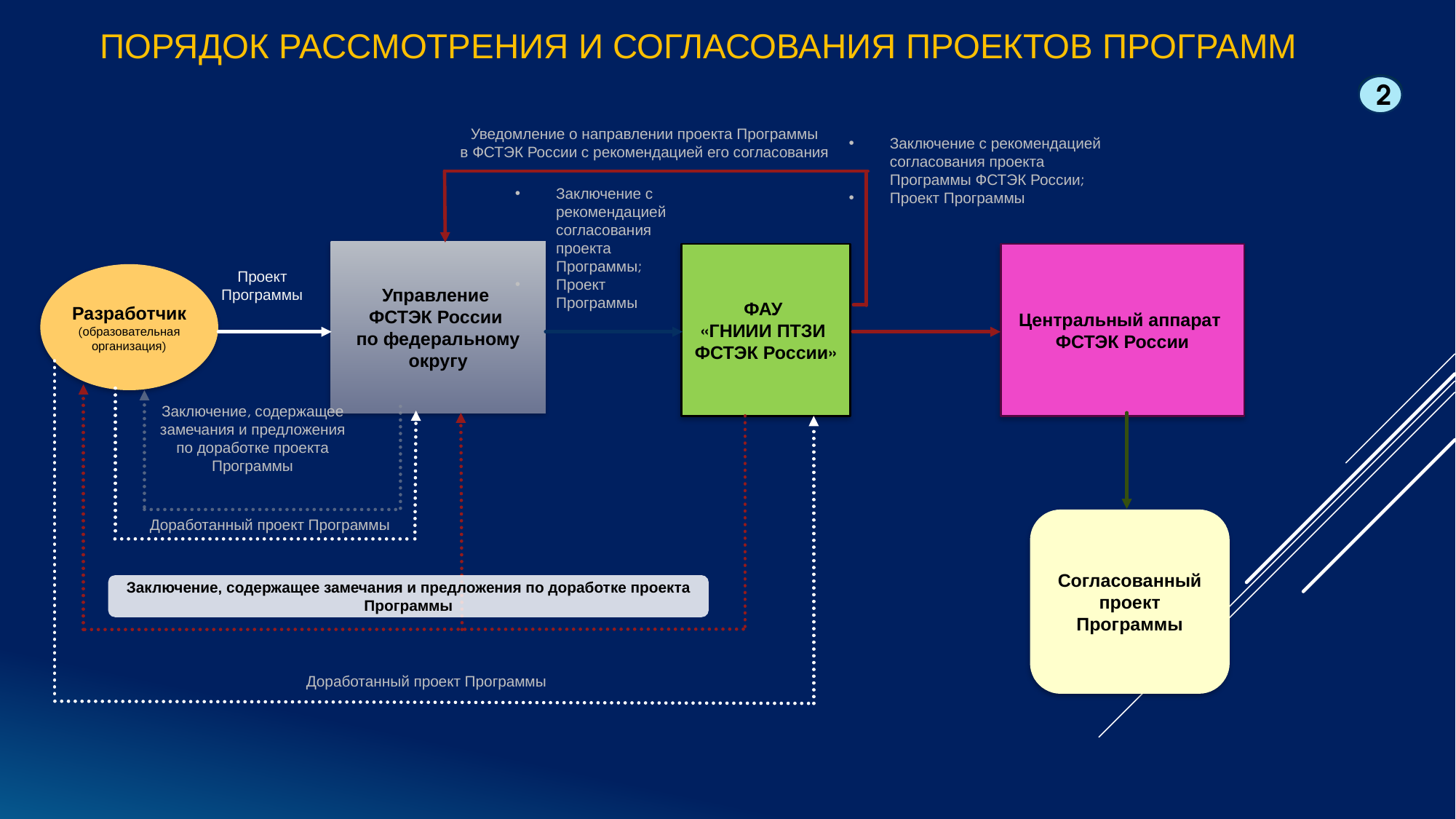

# Порядок рассмотрения и согласования проектов программ
2
2
 Уведомление о направлении проекта Программы
 в ФСТЭК России с рекомендацией его согласования
Заключение с рекомендацией согласования проекта Программы ФСТЭК России;
Проект Программы
Заключение с рекомендацией согласования проекта Программы;
Проект Программы
Управление
ФСТЭК России
по федеральному округу
ФАУ
«ГНИИИ ПТЗИ
ФСТЭК России»
Центральный аппарат
ФСТЭК России
Проект Программы
Разработчик
(образовательная организация)
Заключение, содержащее замечания и предложения по доработке проекта Программы
Доработанный проект Программы
Согласованный проект Программы
Заключение, содержащее замечания и предложения по доработке проекта Программы
Доработанный проект Программы